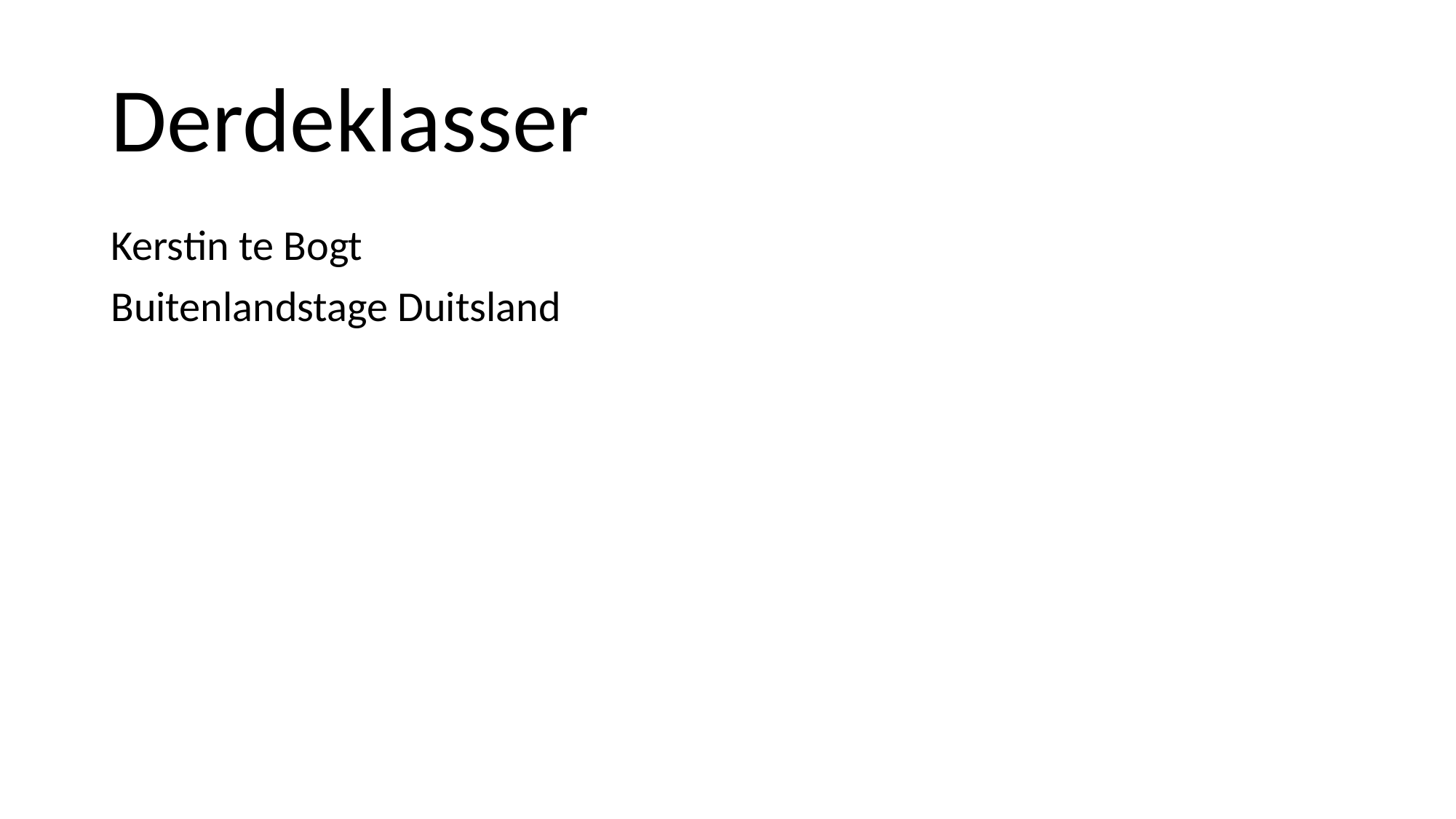

# Derdeklasser
Kerstin te Bogt
Buitenlandstage Duitsland